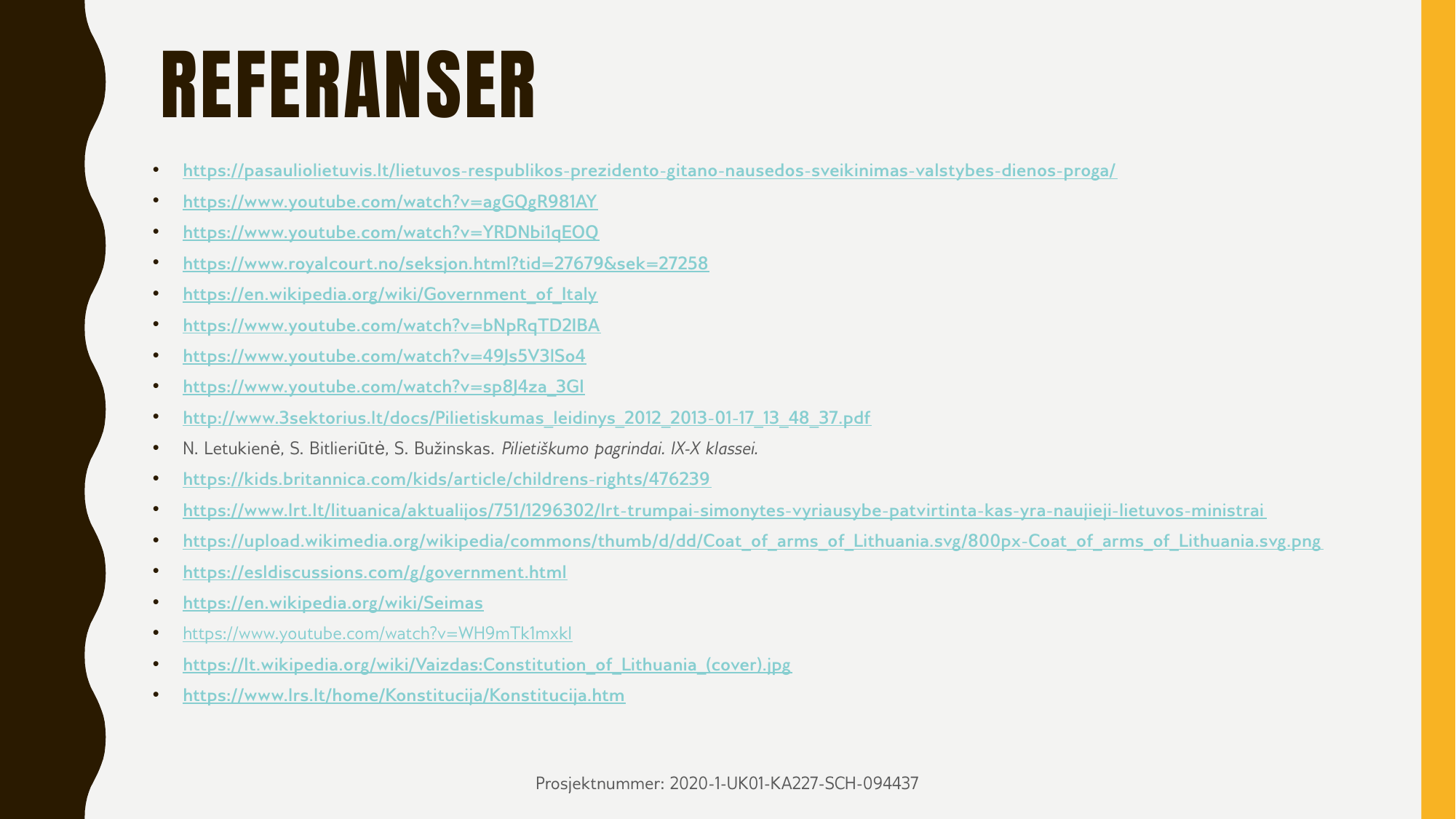

# referanser
https://pasauliolietuvis.lt/lietuvos-respublikos-prezidento-gitano-nausedos-sveikinimas-valstybes-dienos-proga/
https://www.youtube.com/watch?v=agGQgR981AY
https://www.youtube.com/watch?v=YRDNbi1qEOQ
https://www.royalcourt.no/seksjon.html?tid=27679&sek=27258
https://en.wikipedia.org/wiki/Government_of_Italy
https://www.youtube.com/watch?v=bNpRqTD2IBA
https://www.youtube.com/watch?v=49Js5V3lSo4
https://www.youtube.com/watch?v=sp8J4za_3GI
http://www.3sektorius.lt/docs/Pilietiskumas_leidinys_2012_2013-01-17_13_48_37.pdf
N. Letukienė, S. Bitlieriūtė, S. Bužinskas. Pilietiškumo pagrindai. IX-X klassei.
https://kids.britannica.com/kids/article/childrens-rights/476239
https://www.lrt.lt/lituanica/aktualijos/751/1296302/lrt-trumpai-simonytes-vyriausybe-patvirtinta-kas-yra-naujieji-lietuvos-ministrai
https://upload.wikimedia.org/wikipedia/commons/thumb/d/dd/Coat_of_arms_of_Lithuania.svg/800px-Coat_of_arms_of_Lithuania.svg.png
https://esldiscussions.com/g/government.html
https://en.wikipedia.org/wiki/Seimas
https://www.youtube.com/watch?v=WH9mTk1mxkI
https://lt.wikipedia.org/wiki/Vaizdas:Constitution_of_Lithuania_(cover).jpg
https://www.lrs.lt/home/Konstitucija/Konstitucija.htm

Prosjektnummer: 2020-1-UK01-KA227-SCH-094437